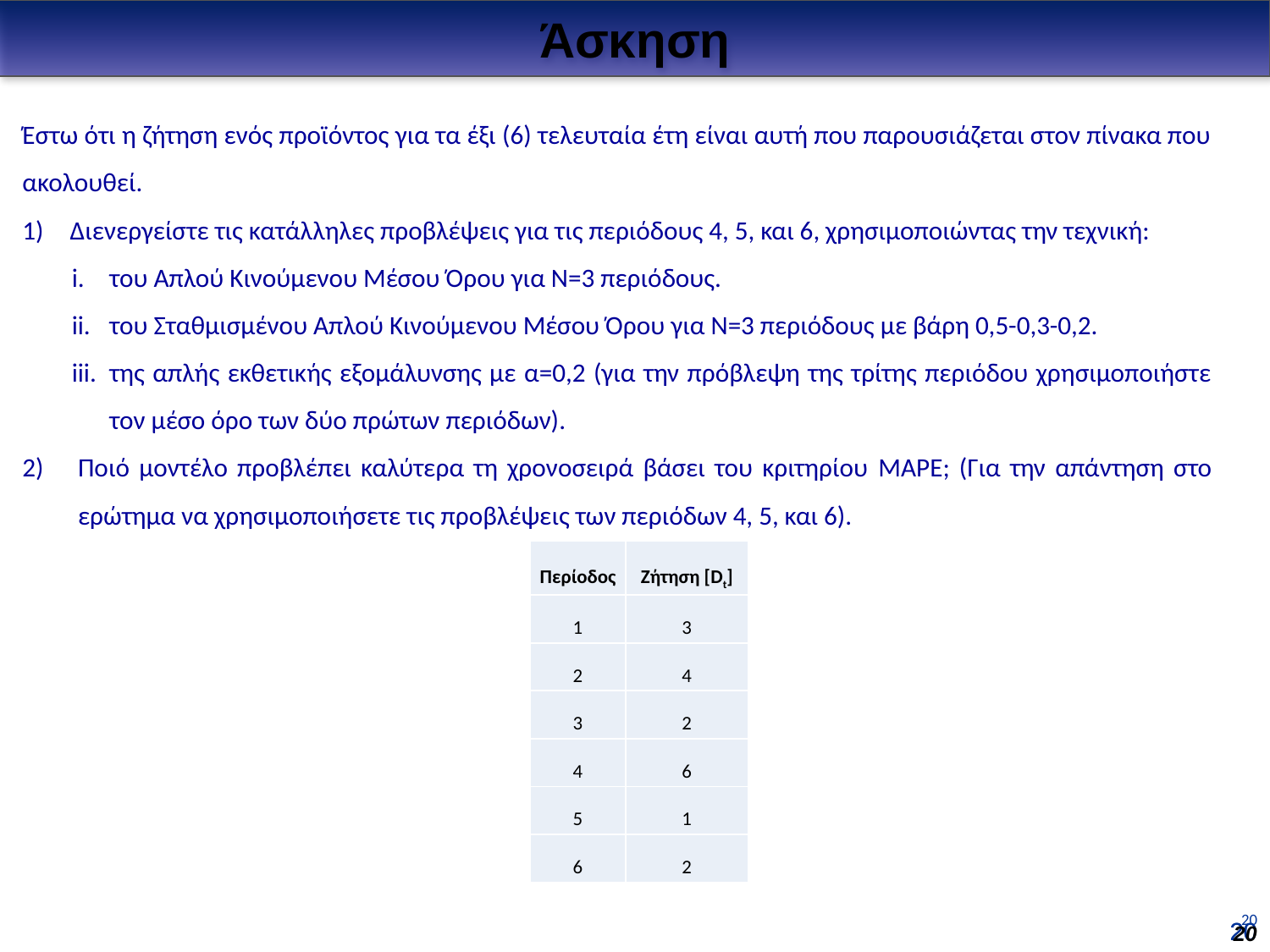

Άσκηση
Έστω ότι η ζήτηση ενός προϊόντος για τα έξι (6) τελευταία έτη είναι αυτή που παρουσιάζεται στον πίνακα που ακολουθεί.
Διενεργείστε τις κατάλληλες προβλέψεις για τις περιόδους 4, 5, και 6, χρησιμοποιώντας την τεχνική:
του Απλού Κινούμενου Μέσου Όρου για Ν=3 περιόδους.
του Σταθμισμένου Απλού Κινούμενου Μέσου Όρου για Ν=3 περιόδους με βάρη 0,5-0,3-0,2.
της απλής εκθετικής εξομάλυνσης με α=0,2 (για την πρόβλεψη της τρίτης περιόδου χρησιμοποιήστε τον μέσο όρο των δύο πρώτων περιόδων).
Ποιό μοντέλο προβλέπει καλύτερα τη χρονοσειρά βάσει του κριτηρίου MAPE; (Για την απάντηση στο ερώτημα να χρησιμοποιήσετε τις προβλέψεις των περιόδων 4, 5, και 6).
| Περίοδος | Ζήτηση [Dt] |
| --- | --- |
| 1 | 3 |
| 2 | 4 |
| 3 | 2 |
| 4 | 6 |
| 5 | 1 |
| 6 | 2 |
20
20
20
20